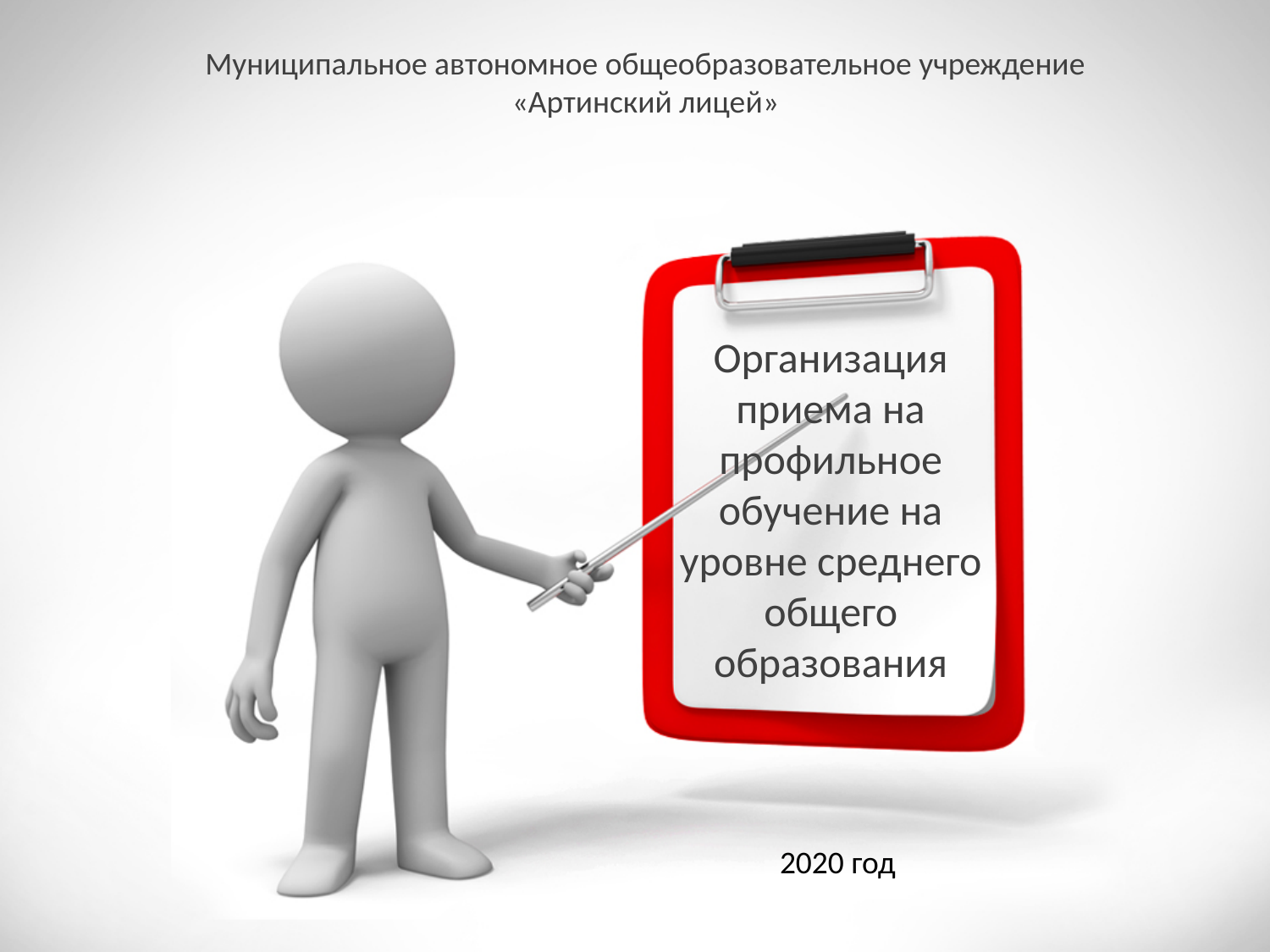

Муниципальное автономное общеобразовательное учреждение «Артинский лицей»

Организация приема на профильное обучение на уровне среднего общего образования
2020 год